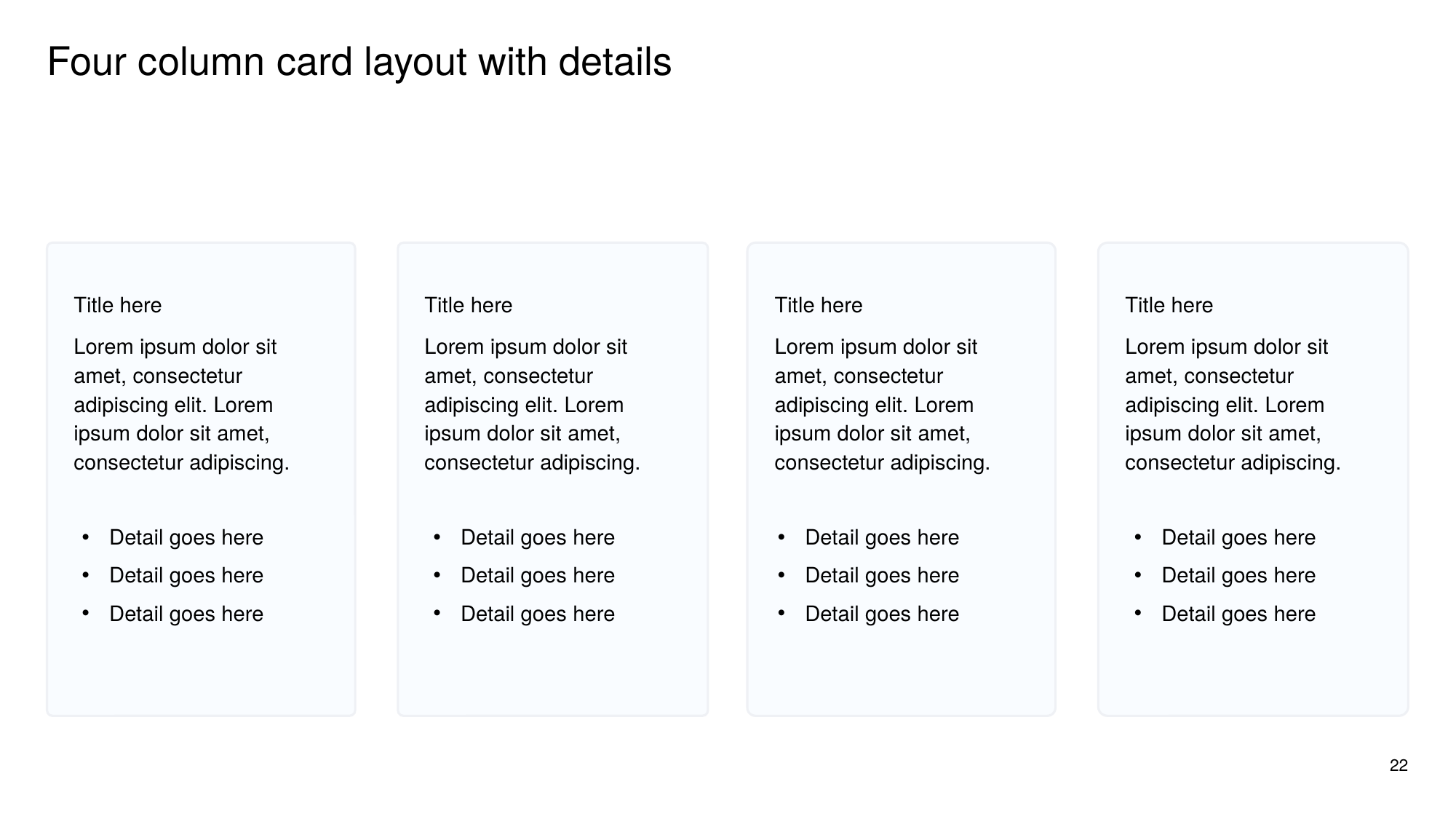

# Four column card layout with details

Title here
Lorem ipsum dolor sit amet, consectetur adipiscing elit. Lorem ipsum dolor sit amet, consectetur adipiscing.
Title here
Lorem ipsum dolor sit amet, consectetur adipiscing elit. Lorem ipsum dolor sit amet, consectetur adipiscing.
Title here
Lorem ipsum dolor sit amet, consectetur adipiscing elit. Lorem ipsum dolor sit amet, consectetur adipiscing.
Title here
Lorem ipsum dolor sit amet, consectetur adipiscing elit. Lorem ipsum dolor sit amet, consectetur adipiscing.
Detail goes here
Detail goes here
Detail goes here
Detail goes here
Detail goes here
Detail goes here
Detail goes here
Detail goes here
Detail goes here
Detail goes here
Detail goes here
Detail goes here
22